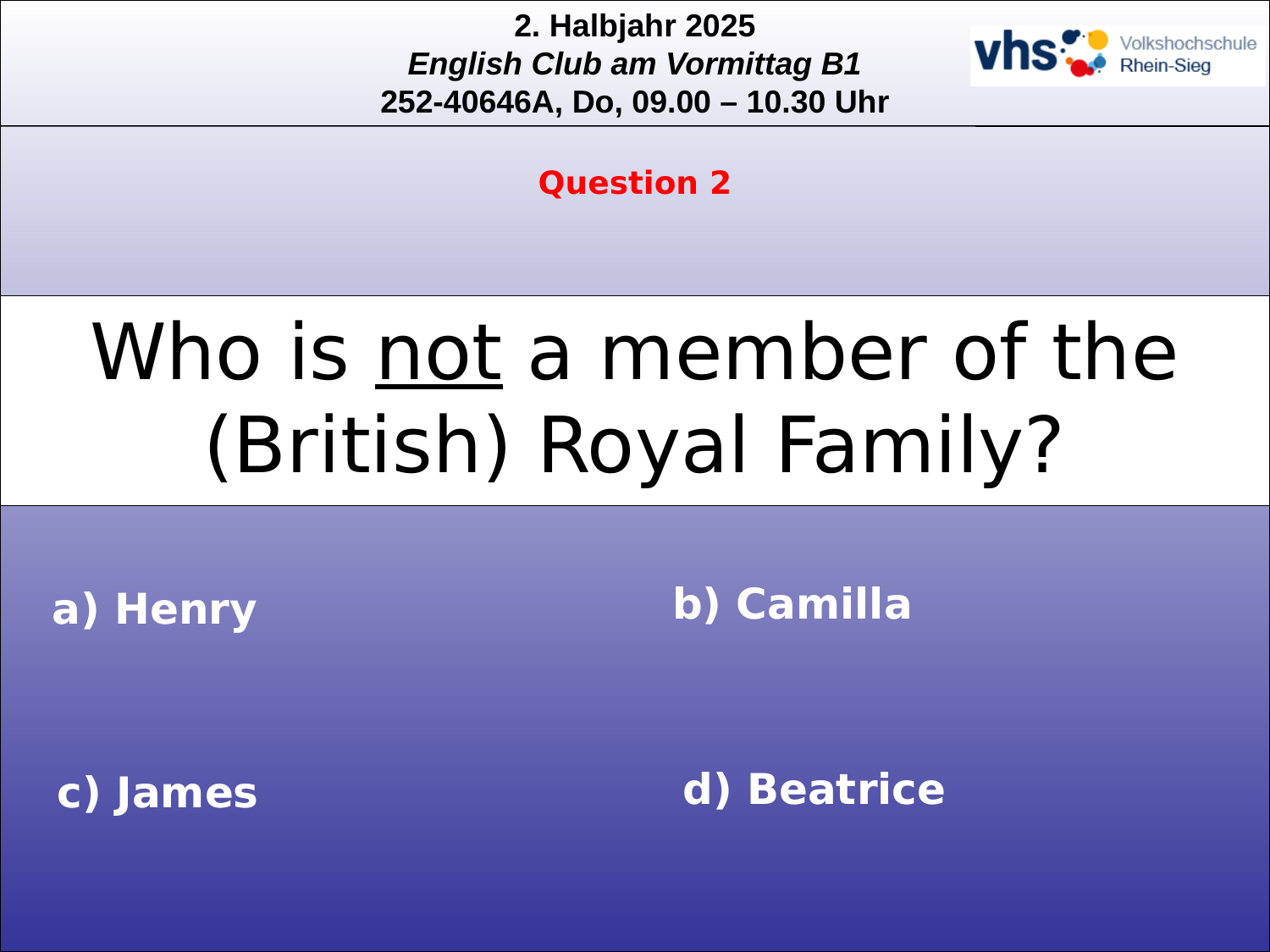

Question 2
# Who is not a member of the (British) Royal Family?
b) Camilla
a) Henry
d) Beatrice
c) James